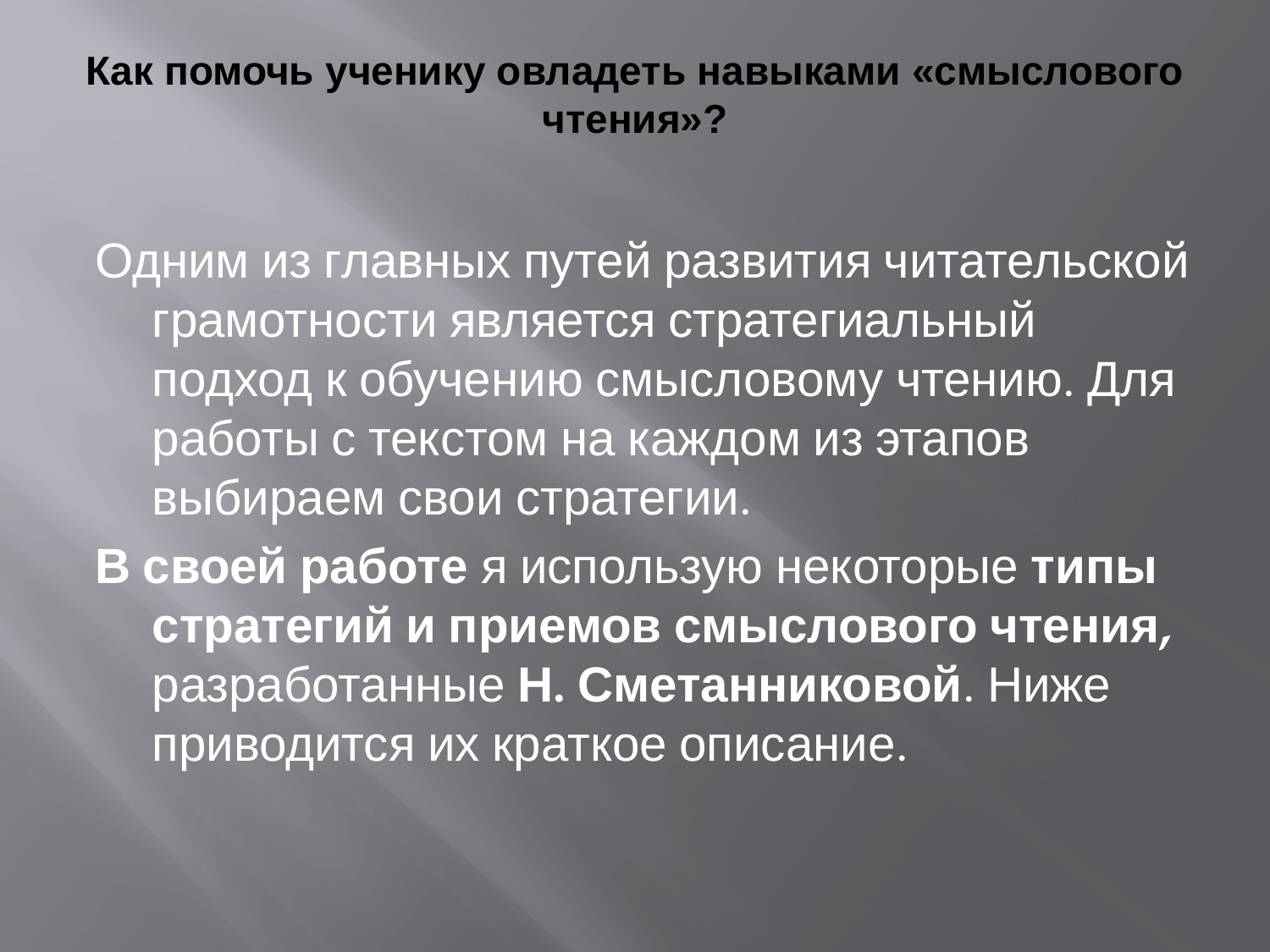

# Как помочь ученику овладеть навыками «смыслового чтения»?
Одним из главных путей развития читательской грамотности является стратегиальный подход к обучению смысловому чтению. Для работы с текстом на каждом из этапов  выбираем свои стратегии.
В своей работе я использую некоторые типы стратегий и приемов смыслового чтения, разработанные Н. Сметанниковой. Ниже приводится их краткое описание.